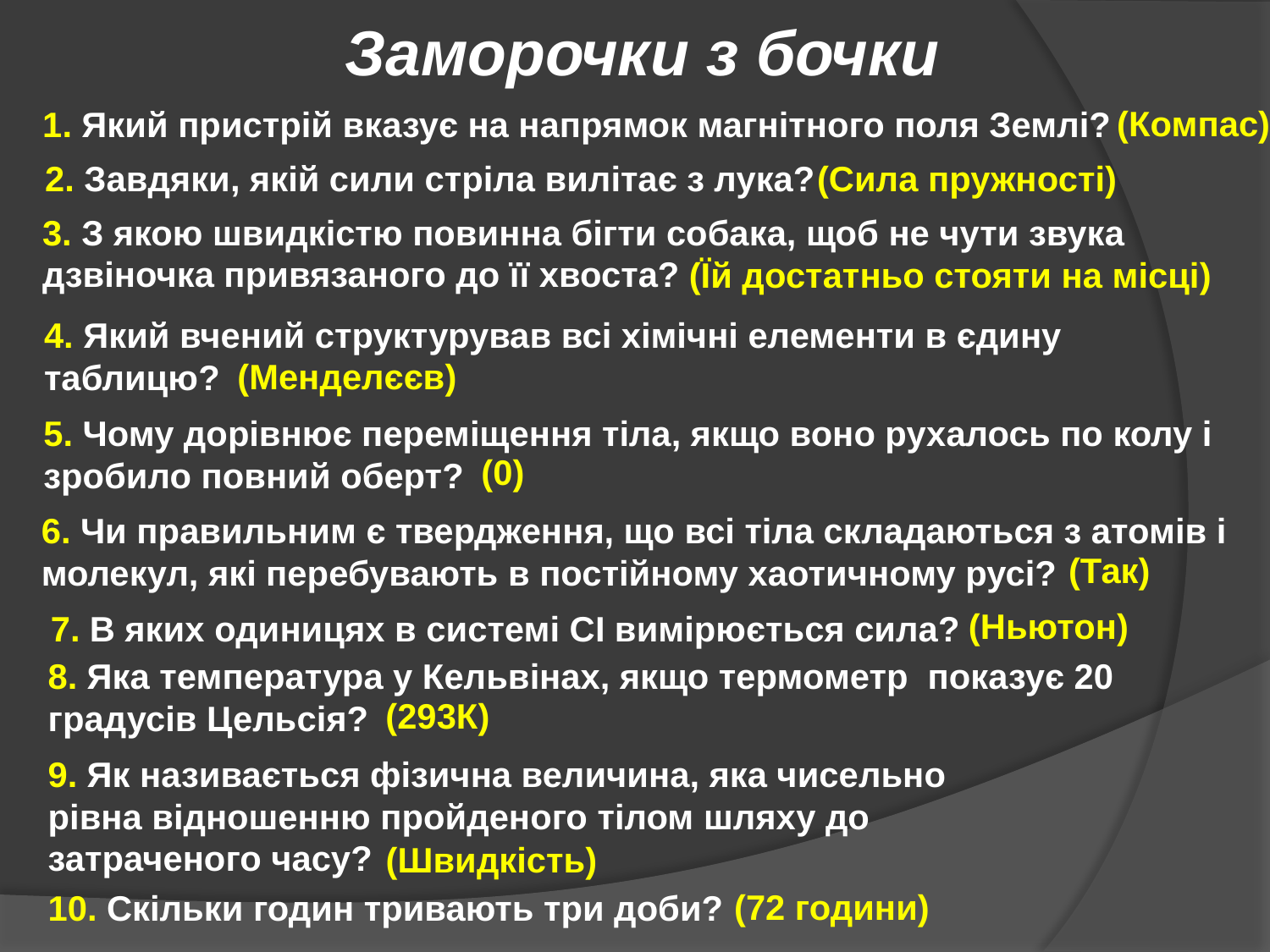

Заморочки з бочки
(Компас)
1. Який пристрій вказує на напрямок магнітного поля Землі?
2. Завдяки, якій сили стріла вилітає з лука?
(Сила пружності)
3. З якою швидкістю повинна бігти собака, щоб не чути звука дзвіночка привязаного до її хвоста?
(Їй достатньо стояти на місці)
4. Який вчений структурував всі хімічні елементи в єдину таблицю?
(Менделєєв)
5. Чому дорівнює переміщення тіла, якщо воно рухалось по колу і зробило повний оберт?
(0)
6. Чи правильним є твердження, що всі тіла складаються з атомів і молекул, які перебувають в постійному хаотичному русі?
(Так)
(Ньютон)
7. В яких одиницях в системі СІ вимірюється сила?
8. Яка температура у Кельвінах, якщо термометр  показує 20 градусів Цельсія?
(293К)
9. Як називається фізична величина, яка чисельно
рівна відношенню пройденого тілом шляху до
затраченого часу?
(Швидкість)
(72 години)
10. Скільки годин тривають три доби?